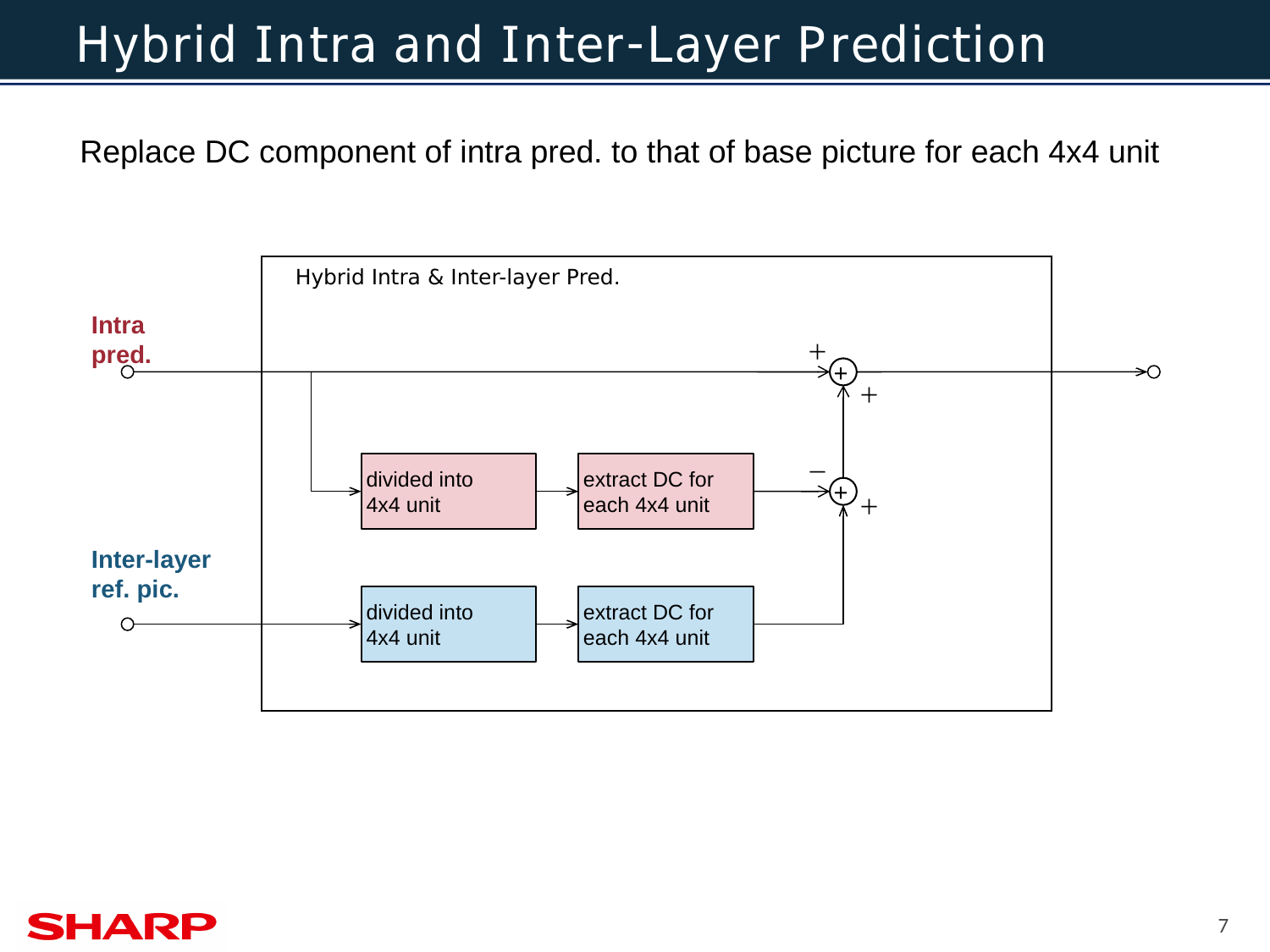

# Hybrid Intra and Inter-Layer Prediction
Replace DC component of intra pred. to that of base picture for each 4x4 unit

Hybrid Intra & Inter-layer Pred.
Intra pred.
＋
+

＋
divided into
4x4 unit
extract DC for each 4x4 unit
－
+
＋
Inter-layer
ref. pic.
divided into
4x4 unit
extract DC for each 4x4 unit

7